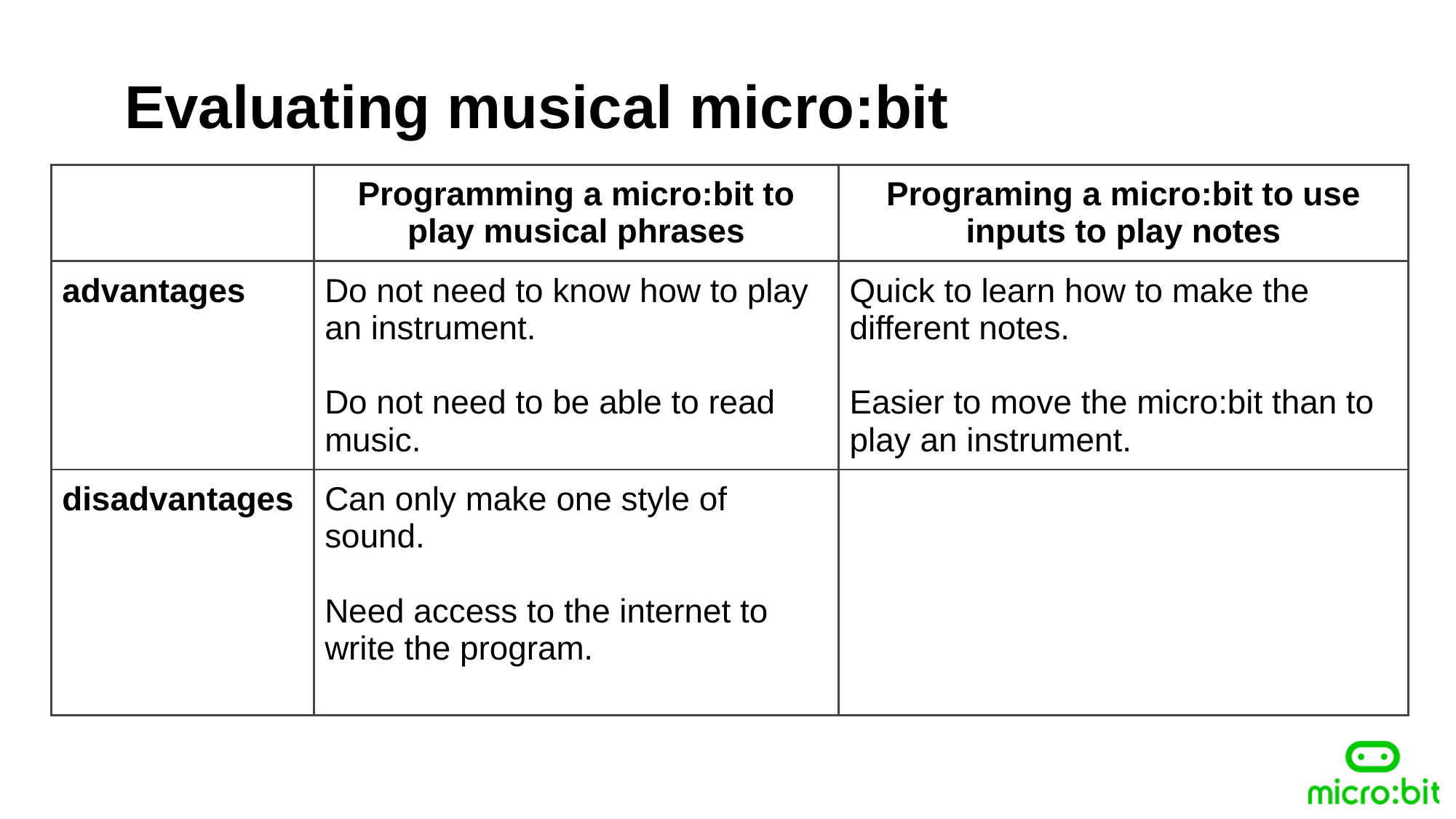

Evaluating musical micro:bit

|  | Programming a micro:bit to play musical phrases | Programing a micro:bit to use inputs to play notes |
| --- | --- | --- |
| advantages | Do not need to know how to play an instrument. Do not need to be able to read music. | Quick to learn how to make the different notes. Easier to move the micro:bit than to play an instrument. |
| disadvantages | Can only make one style of sound. Need access to the internet to write the program. |  |